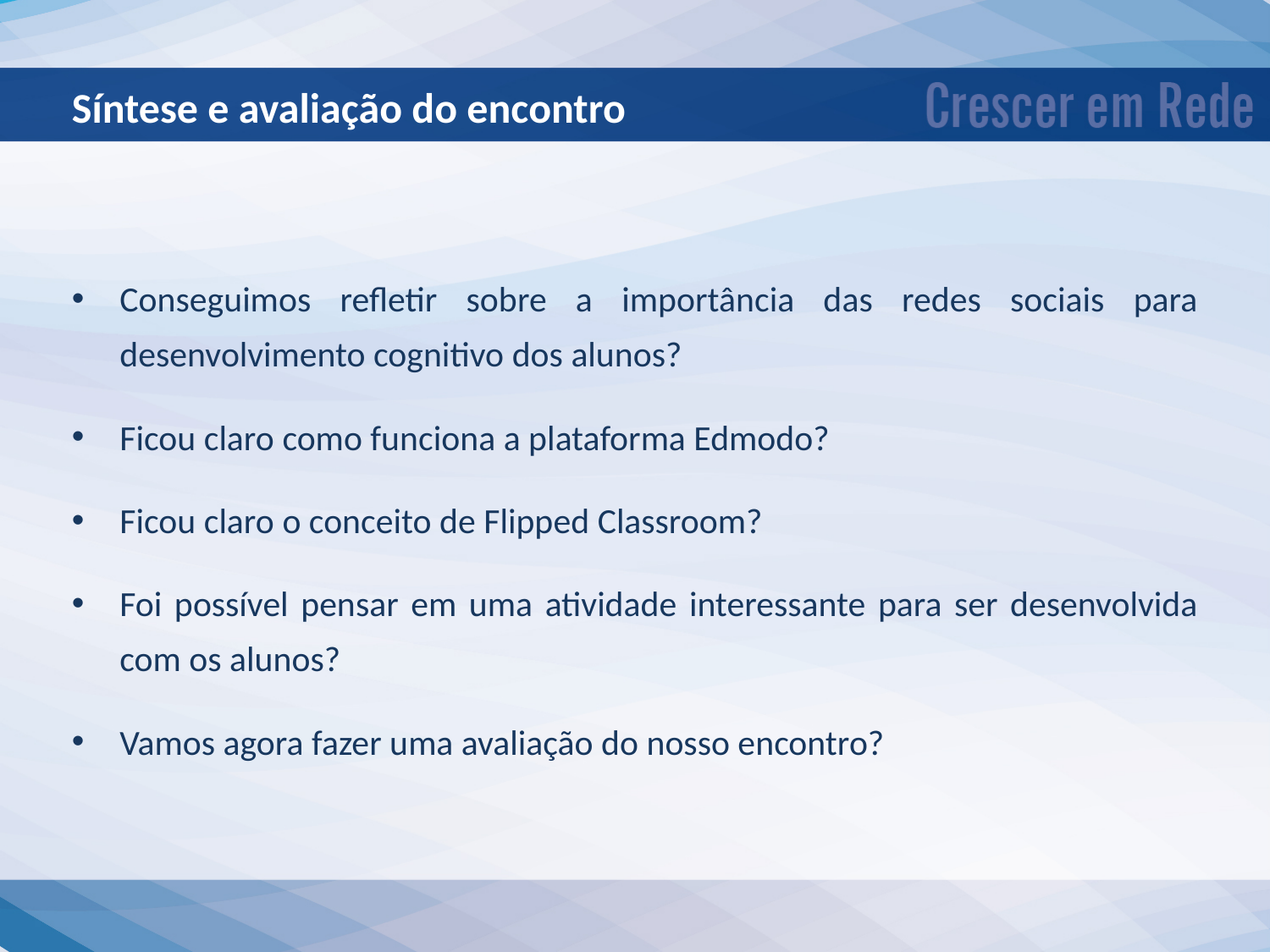

Síntese e avaliação do encontro

Conseguimos refletir sobre a importância das redes sociais para desenvolvimento cognitivo dos alunos?
Ficou claro como funciona a plataforma Edmodo?
Ficou claro o conceito de Flipped Classroom?
Foi possível pensar em uma atividade interessante para ser desenvolvida com os alunos?
Vamos agora fazer uma avaliação do nosso encontro?